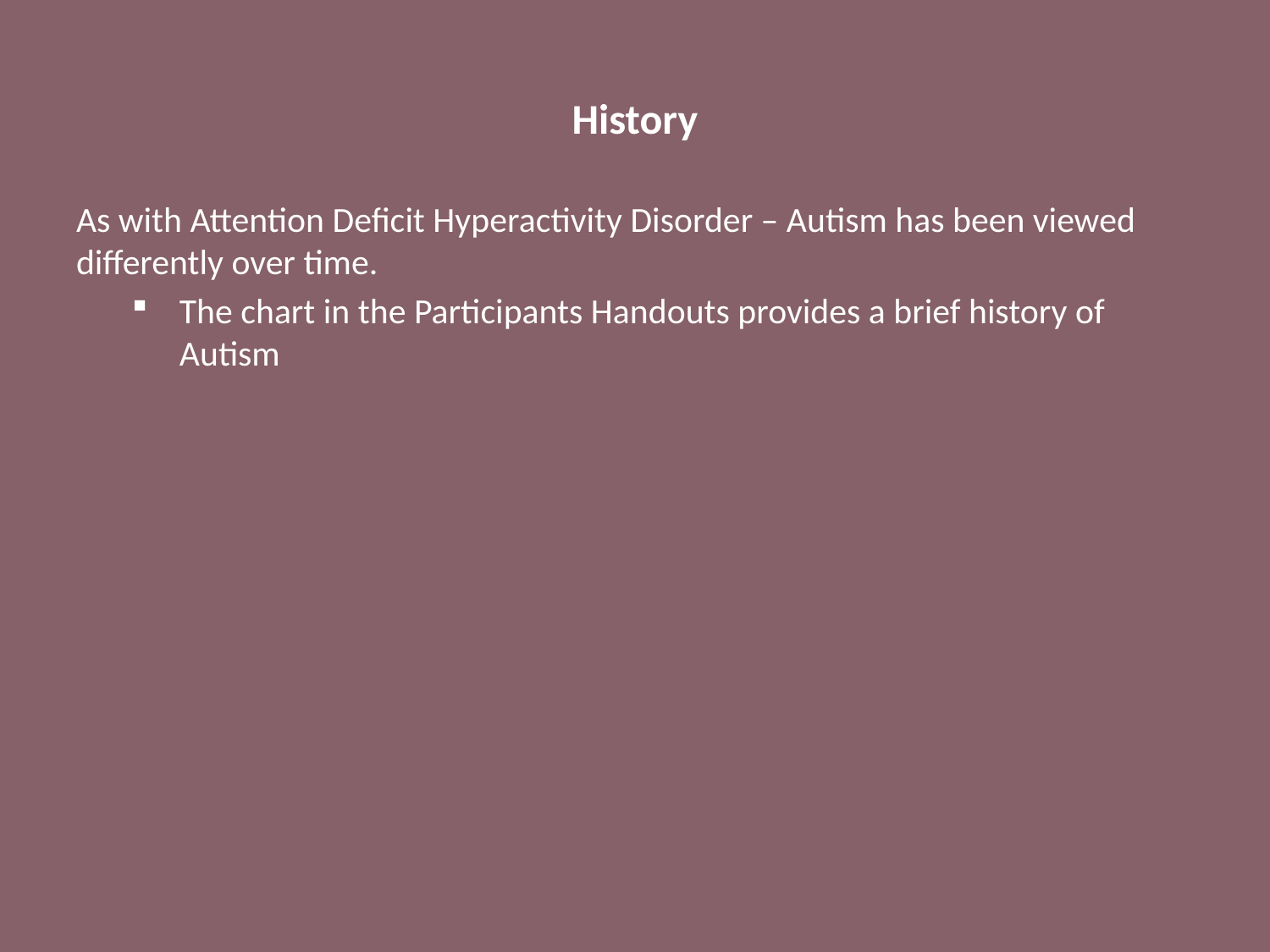

# History
As with Attention Deficit Hyperactivity Disorder – Autism has been viewed differently over time.
The chart in the Participants Handouts provides a brief history of Autism